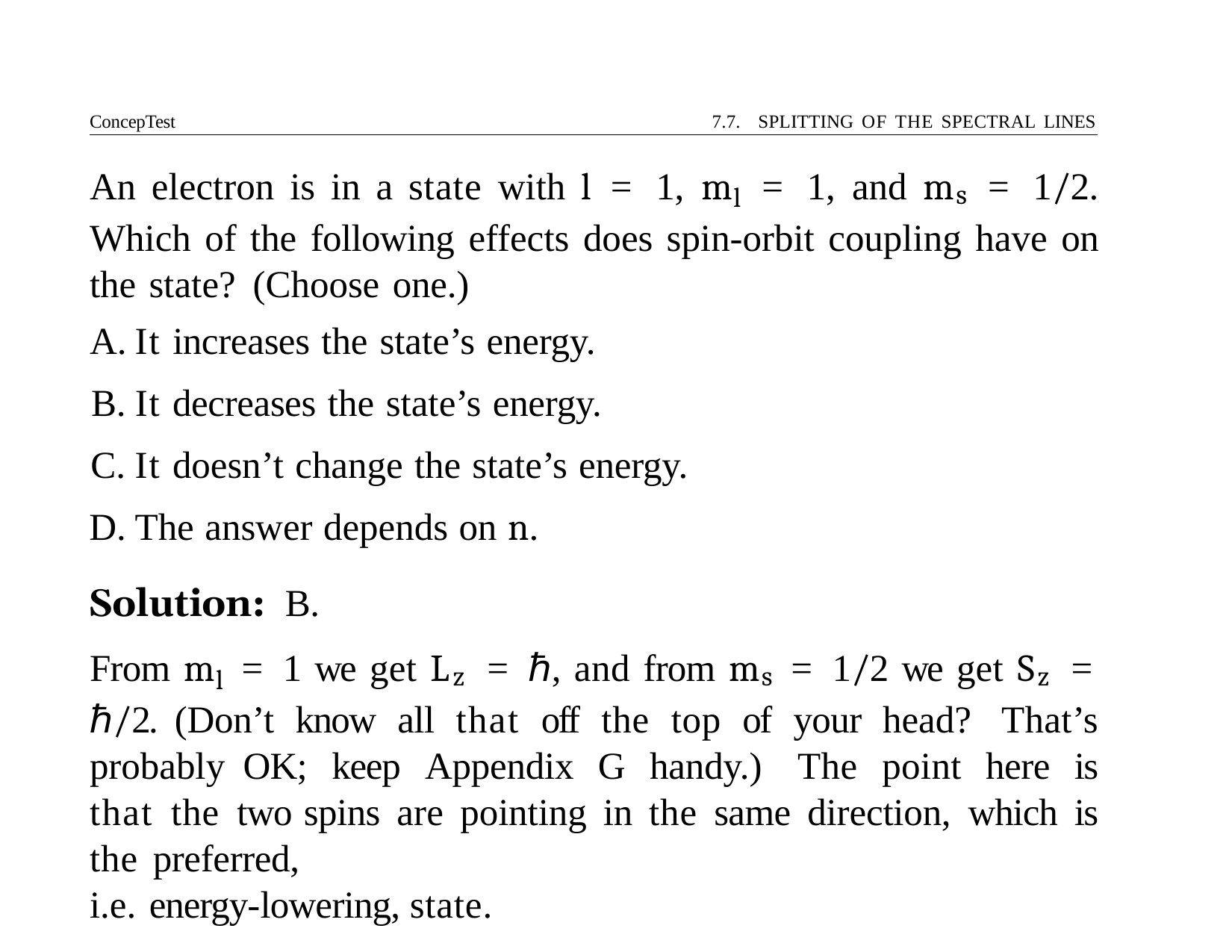

ConcepTest	7.7.  SPLITTING OF THE SPECTRAL LINES

# An electron is in a state with l  = 1, ml  = 1, and ms  = 1/2. Which of the following effects does spin-orbit coupling have on the state? (Choose one.)
It increases the state’s energy.
It decreases the state’s energy.
It doesn’t change the state’s energy.
The answer depends on n.
Solution:  B.
From ml = 1 we get Lz = ℏ, and from ms = 1/2 we get Sz = ℏ/2. (Don’t know all that off the top of your head? That’s probably OK; keep Appendix G handy.) The point here is that the two spins are pointing in the same direction, which is the preferred,
i.e. energy-lowering, state.